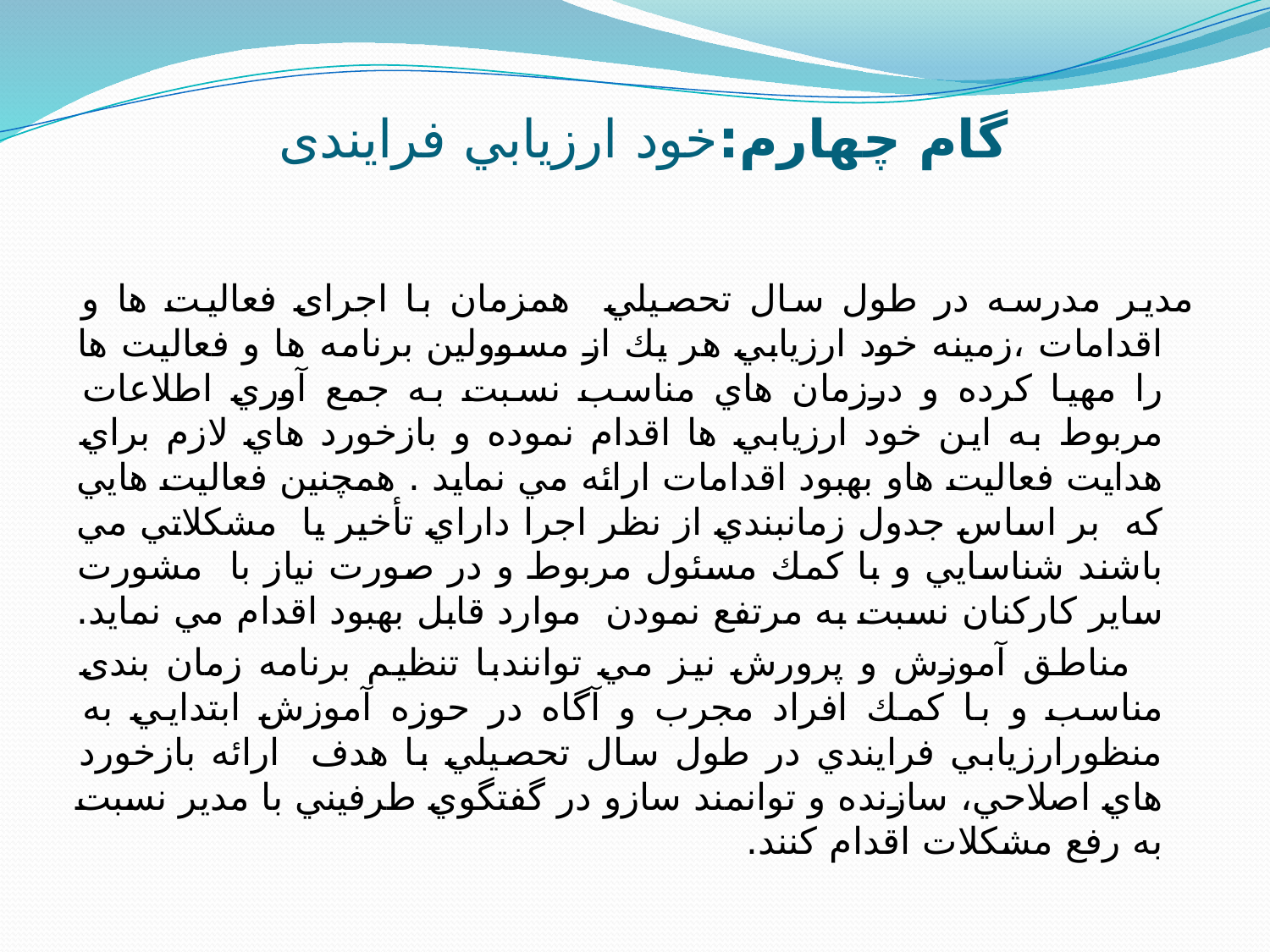

# گام چهارم:خود ارزيابي فرایندی
مدير مدرسه در طول سال تحصيلي  همزمان با اجرای فعالیت ها و اقدامات ،زمينه خود ارزيابي هر يك از مسوولين برنامه ها و فعاليت ها را مهيا كرده و درزمان هاي مناسب نسبت به جمع آوري اطلاعات مربوط به اين خود ارزيابي ها اقدام نموده و بازخورد هاي لازم براي هدايت فعاليت هاو بهبود اقدامات ارائه مي نمايد . همچنين فعاليت هايي كه  بر اساس جدول زمانبندي از نظر اجرا داراي تأخير يا  مشكلاتي مي باشند شناسايي و با كمك مسئول مربوط و در صورت نياز با  مشورت ساير كاركنان نسبت به مرتفع نمودن  موارد قابل بهبود اقدام مي نمايد.
    مناطق آموزش و پرورش نيز مي توانندبا تنظیم برنامه زمان بندی مناسب و با كمك افراد مجرب و آگاه در حوزه آموزش ابتدايي به منظورارزيابي فرايندي در طول سال تحصيلي با هدف  ارائه بازخورد هاي اصلاحي، سازنده و توانمند سازو در گفتگوي طرفيني با مدير نسبت به رفع مشكلات اقدام كنند.